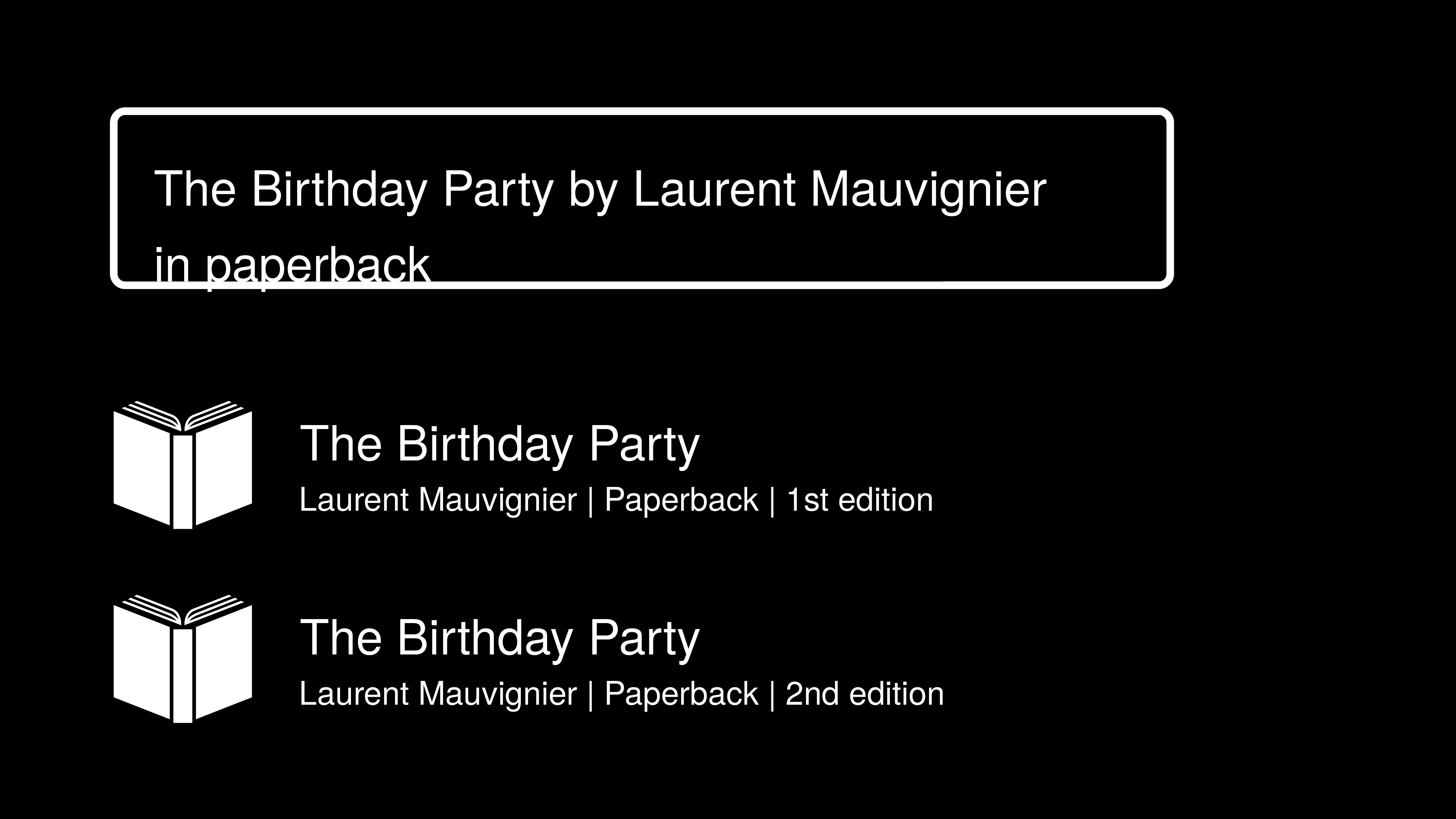

The Birthday Party by Laurent Mauvignier
in paperback

The Birthday Party
Laurent Mauvignier | Paperback | 1st edition

The Birthday Party
Laurent Mauvignier | Paperback | 2nd edition